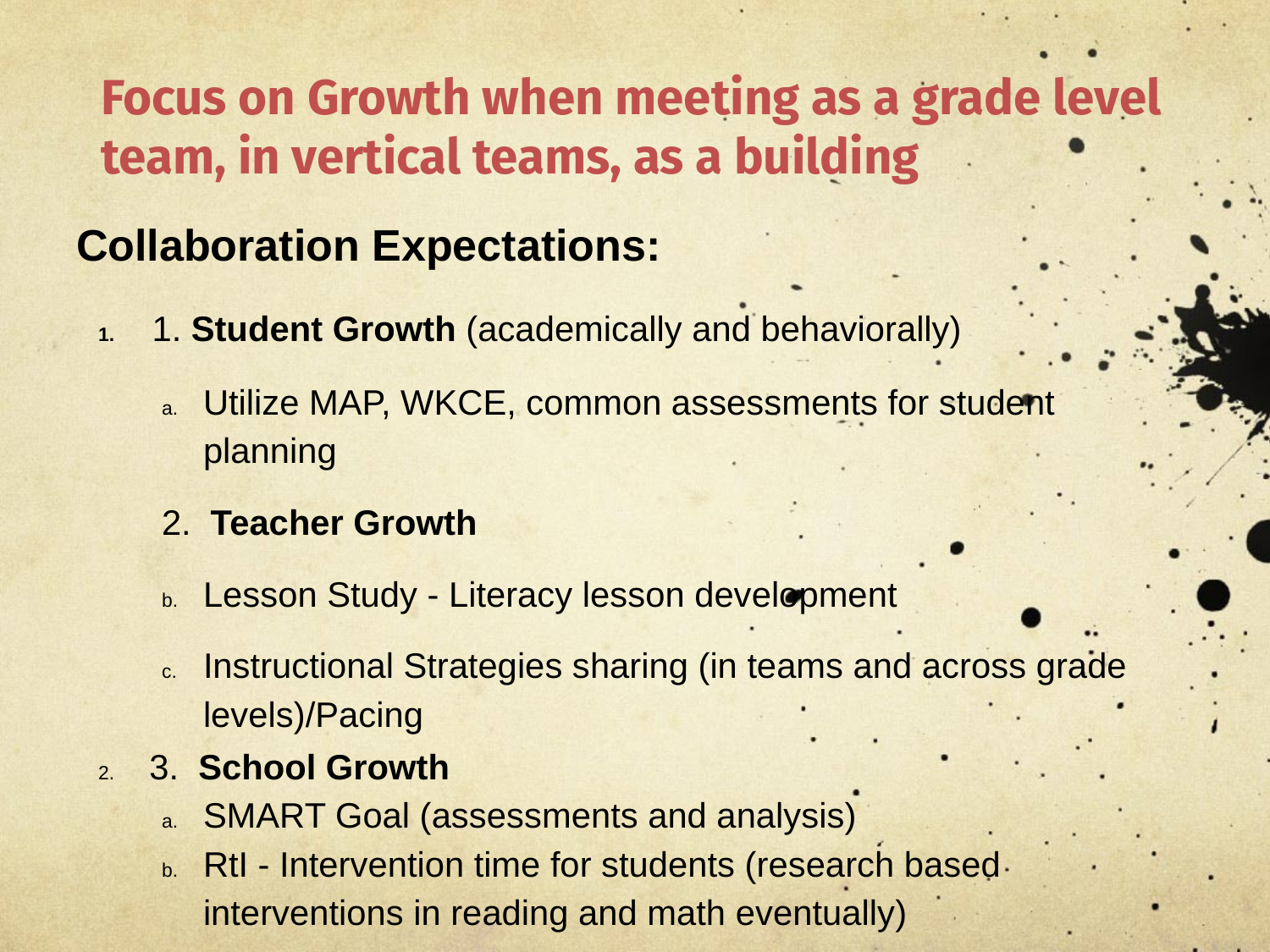

# Focus on Growth when meeting as a grade level team, in vertical teams, as a building
Collaboration Expectations:
 1. Student Growth (academically and behaviorally)
Utilize MAP, WKCE, common assessments for student planning
2.  Teacher Growth
Lesson Study - Literacy lesson development
Instructional Strategies sharing (in teams and across grade levels)/Pacing
 3.  School Growth
SMART Goal (assessments and analysis)
RtI - Intervention time for students (research based interventions in reading and math eventually)